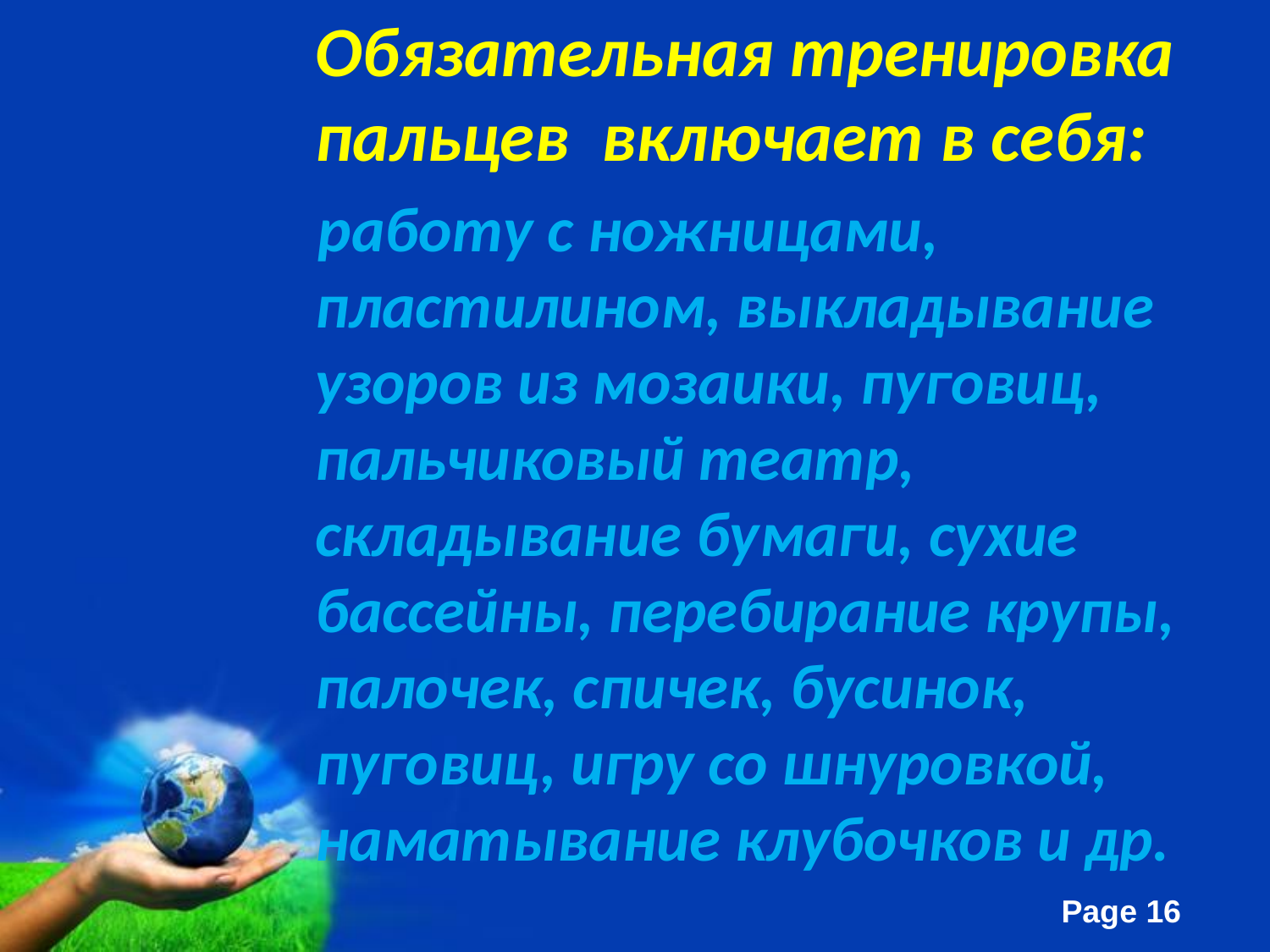

Обязательная тренировка пальцев  включает в себя:
    работу с ножницами, пластилином, выкладывание узоров из мозаики, пуговиц, пальчиковый театр, складывание бумаги, сухие бассейны, перебирание крупы, палочек, спичек, бусинок, пуговиц, игру со шнуровкой, наматывание клубочков и др.